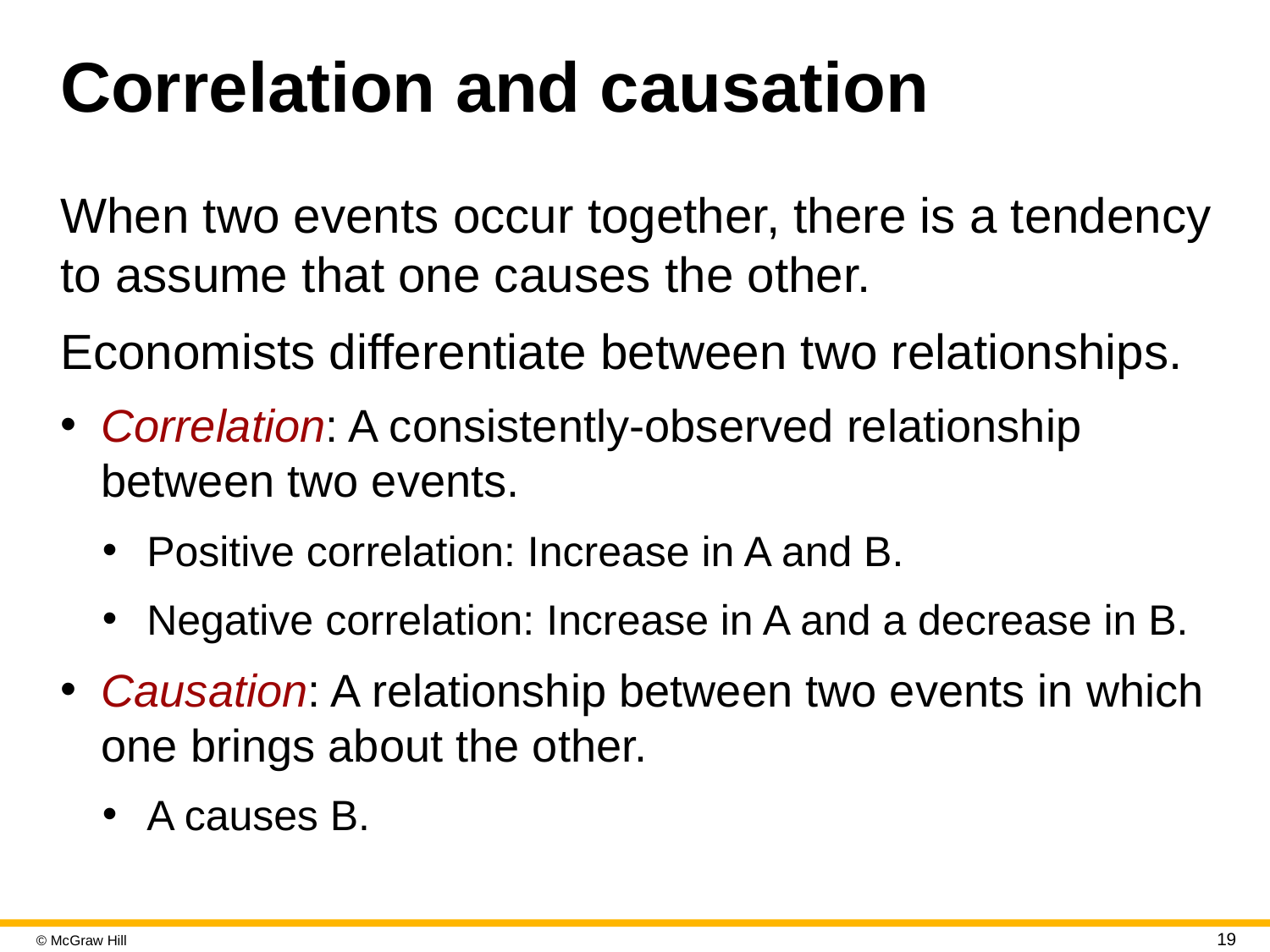

# Correlation and causation
When two events occur together, there is a tendency to assume that one causes the other.
Economists differentiate between two relationships.
Correlation: A consistently-observed relationship between two events.
Positive correlation: Increase in A and B.
Negative correlation: Increase in A and a decrease in B.
Causation: A relationship between two events in which one brings about the other.
A causes B.